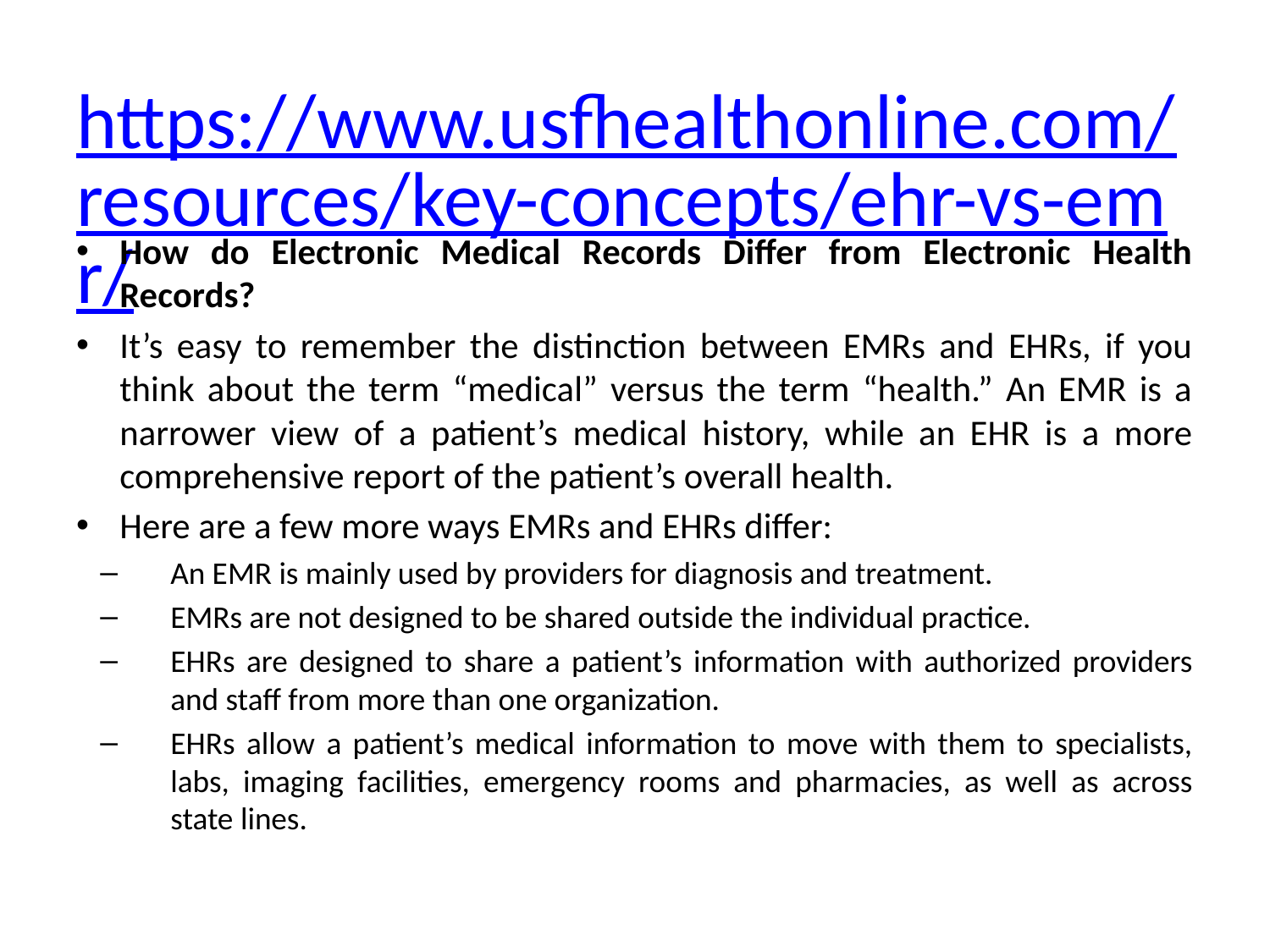

# https://www.usfhealthonline.com/resources/key-concepts/ehr-vs-emr/
How do Electronic Medical Records Differ from Electronic Health Records?
It’s easy to remember the distinction between EMRs and EHRs, if you think about the term “medical” versus the term “health.” An EMR is a narrower view of a patient’s medical history, while an EHR is a more comprehensive report of the patient’s overall health.
Here are a few more ways EMRs and EHRs differ:
An EMR is mainly used by providers for diagnosis and treatment.
EMRs are not designed to be shared outside the individual practice.
EHRs are designed to share a patient’s information with authorized providers and staff from more than one organization.
EHRs allow a patient’s medical information to move with them to specialists, labs, imaging facilities, emergency rooms and pharmacies, as well as across state lines.